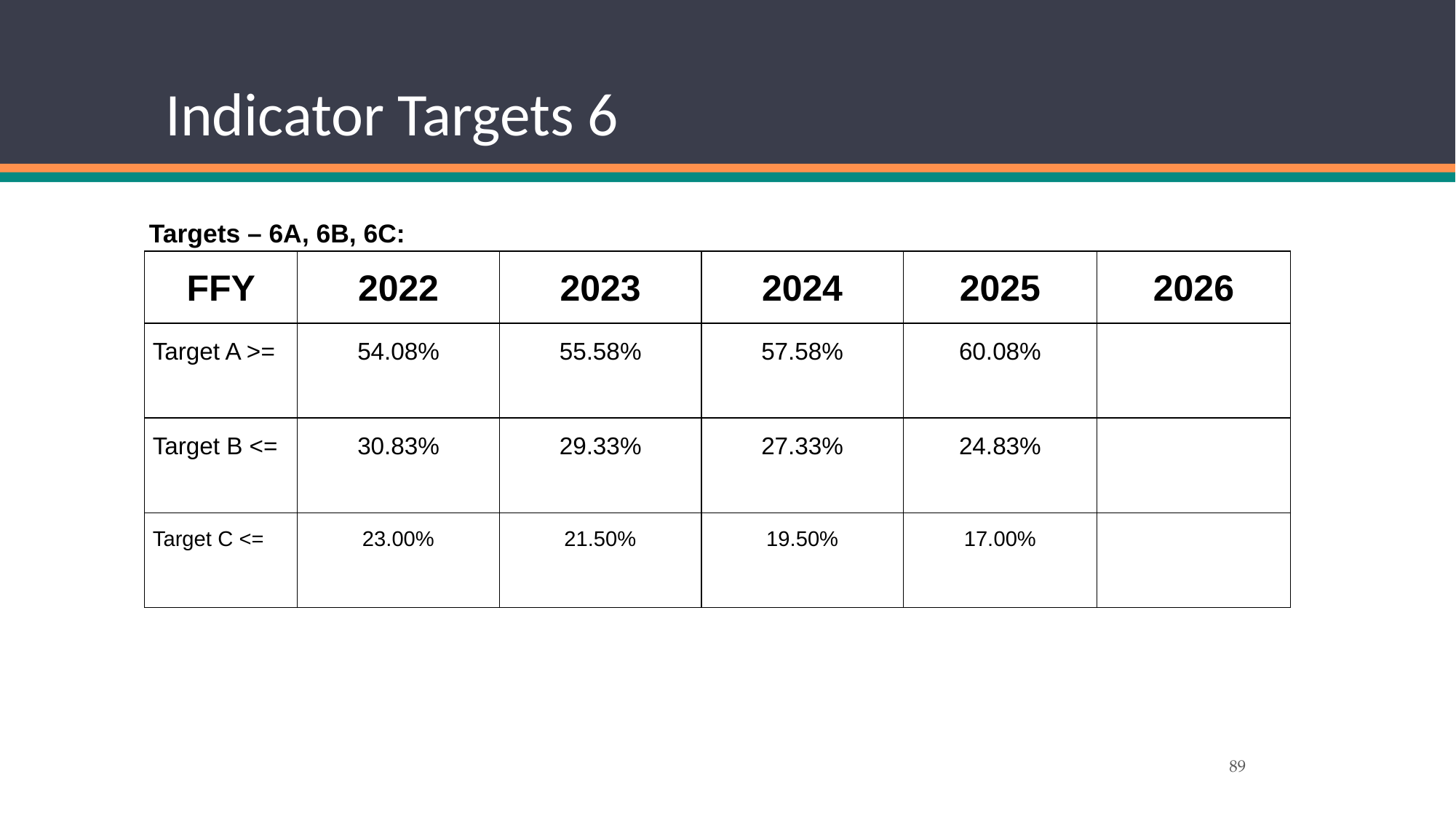

# Indicator Targets 6
Targets – 6A, 6B, 6C:

| FFY | 2022 | 2023 | 2024 | 2025 | 2026 |
| --- | --- | --- | --- | --- | --- |
| Target A >= | 54.08% | 55.58% | 57.58% | 60.08% |  |
| Target B <= | 30.83% | 29.33% | 27.33% | 24.83% |  |
| Target C <= | 23.00% | 21.50% | 19.50% | 17.00% |  |
89